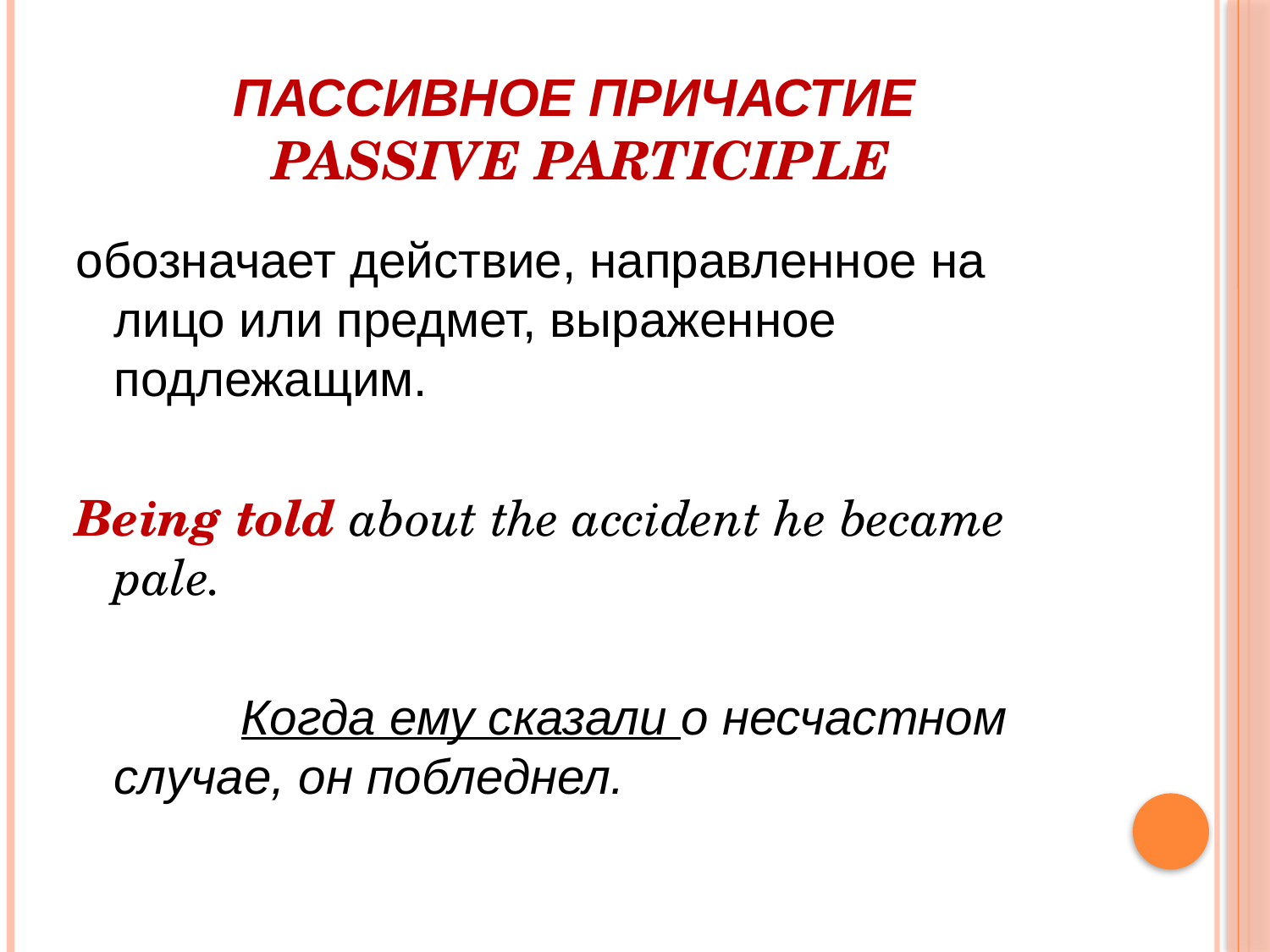

# Пассивное причастие Passive Participle
обозначает действие, направленное на лицо или предмет, выраженное подлежащим.

Being told about the accident he became pale.

            Когда ему сказали о несчастном случае, он побледнел.